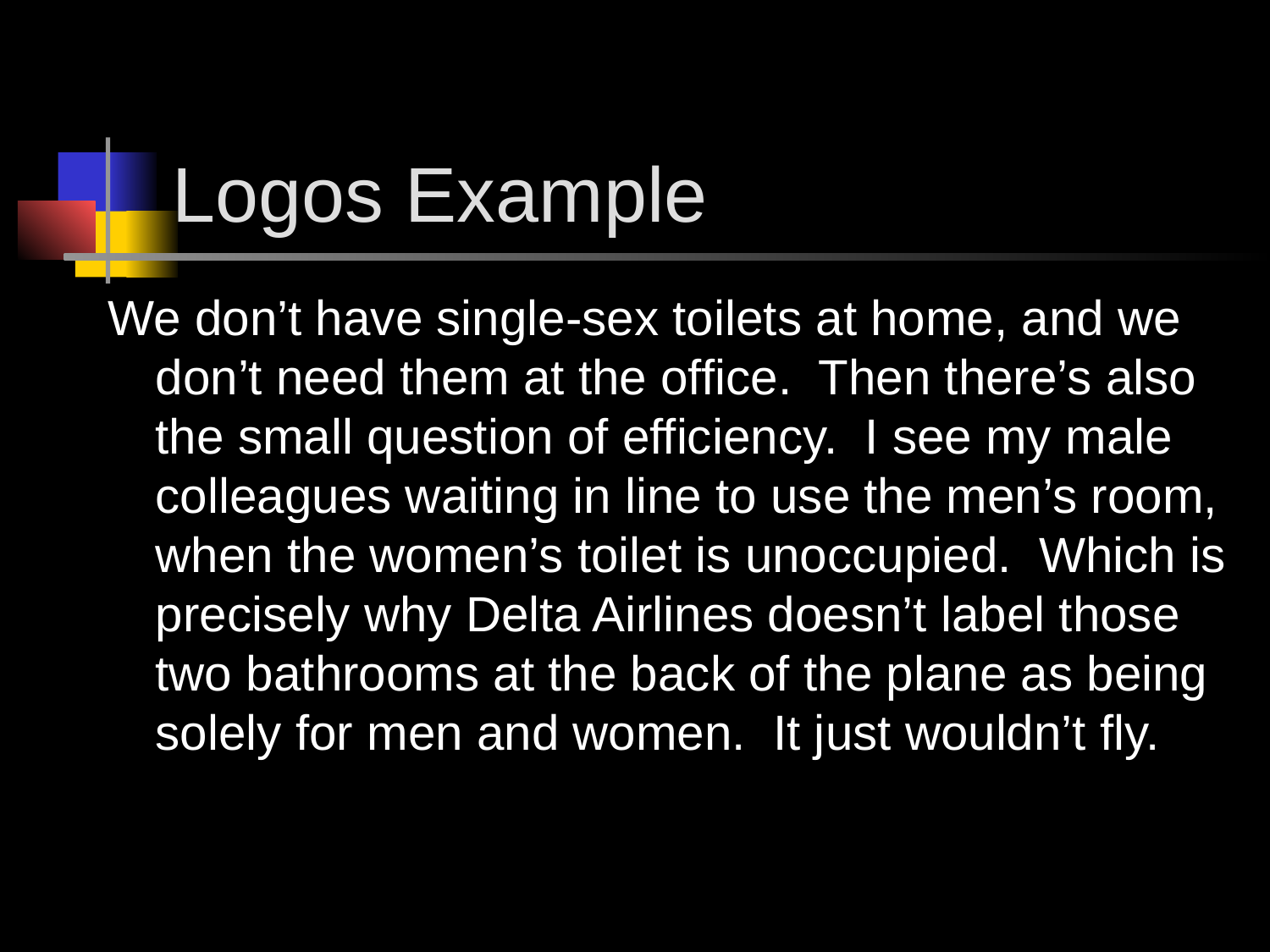

# Logos Example
We don’t have single-sex toilets at home, and we don’t need them at the office.  Then there’s also the small question of efficiency.  I see my male colleagues waiting in line to use the men’s room, when the women’s toilet is unoccupied.  Which is precisely why Delta Airlines doesn’t label those two bathrooms at the back of the plane as being solely for men and women.  It just wouldn’t fly.